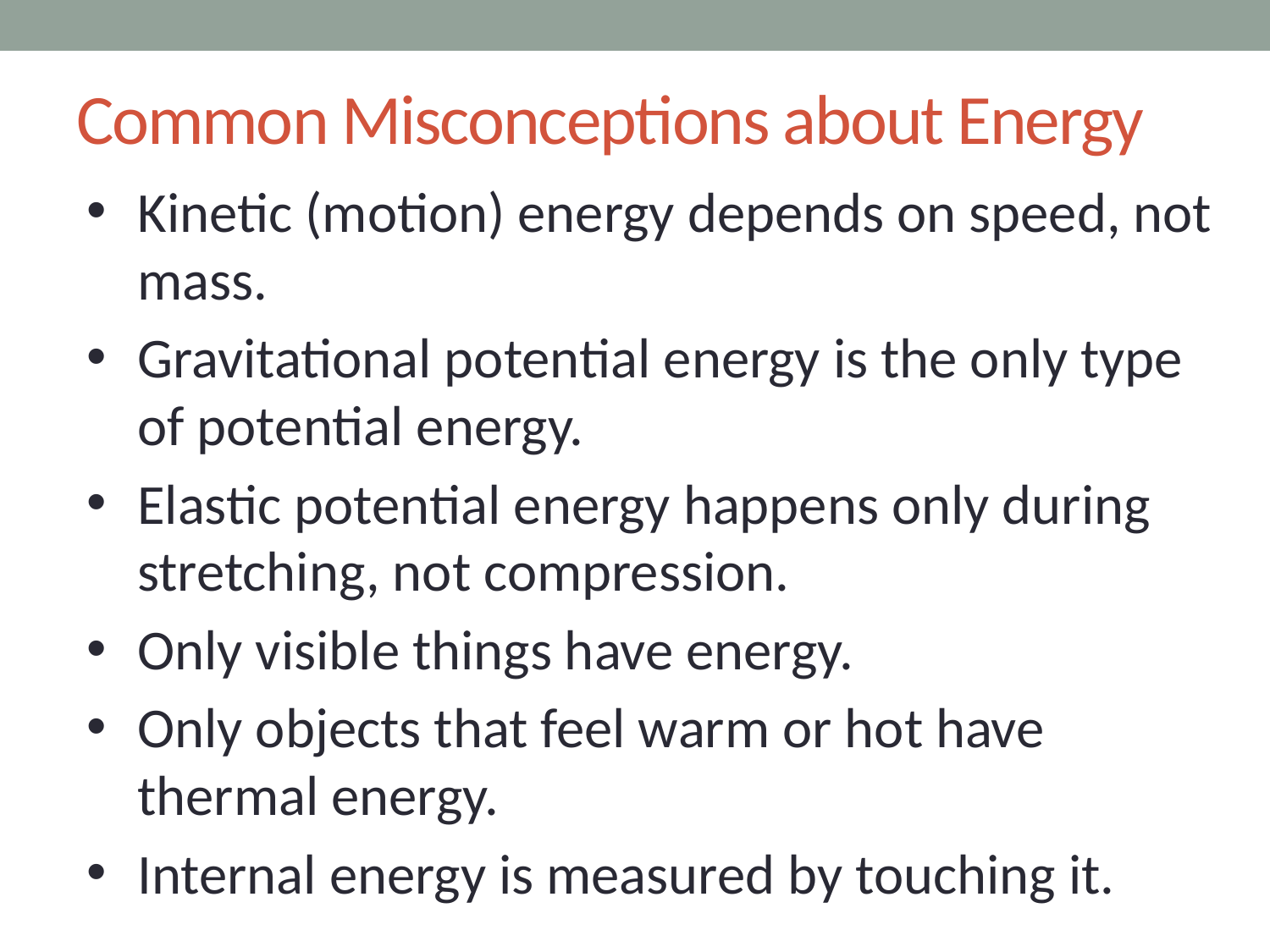

# Common Misconceptions about Energy
Kinetic (motion) energy depends on speed, not mass.
Gravitational potential energy is the only type of potential energy.
Elastic potential energy happens only during stretching, not compression.
Only visible things have energy.
Only objects that feel warm or hot have thermal energy.
Internal energy is measured by touching it.